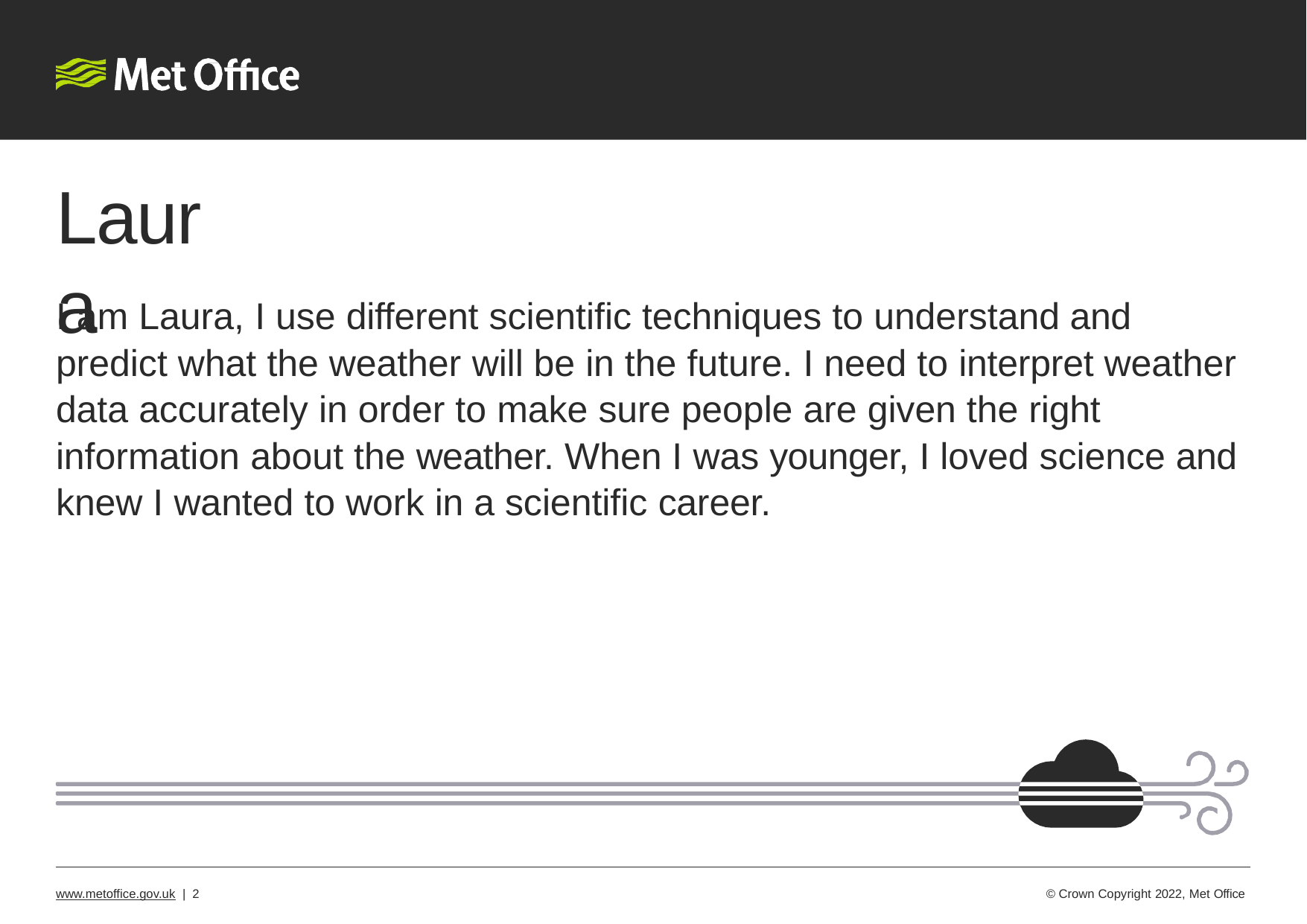

# Laura
I am Laura, I use different scientific techniques to understand and predict what the weather will be in the future. I need to interpret weather data accurately in order to make sure people are given the right information about the weather. When I was younger, I loved science and knew I wanted to work in a scientific career.

www.metoffice.gov.uk | 2
© Crown Copyright 2022, Met Office